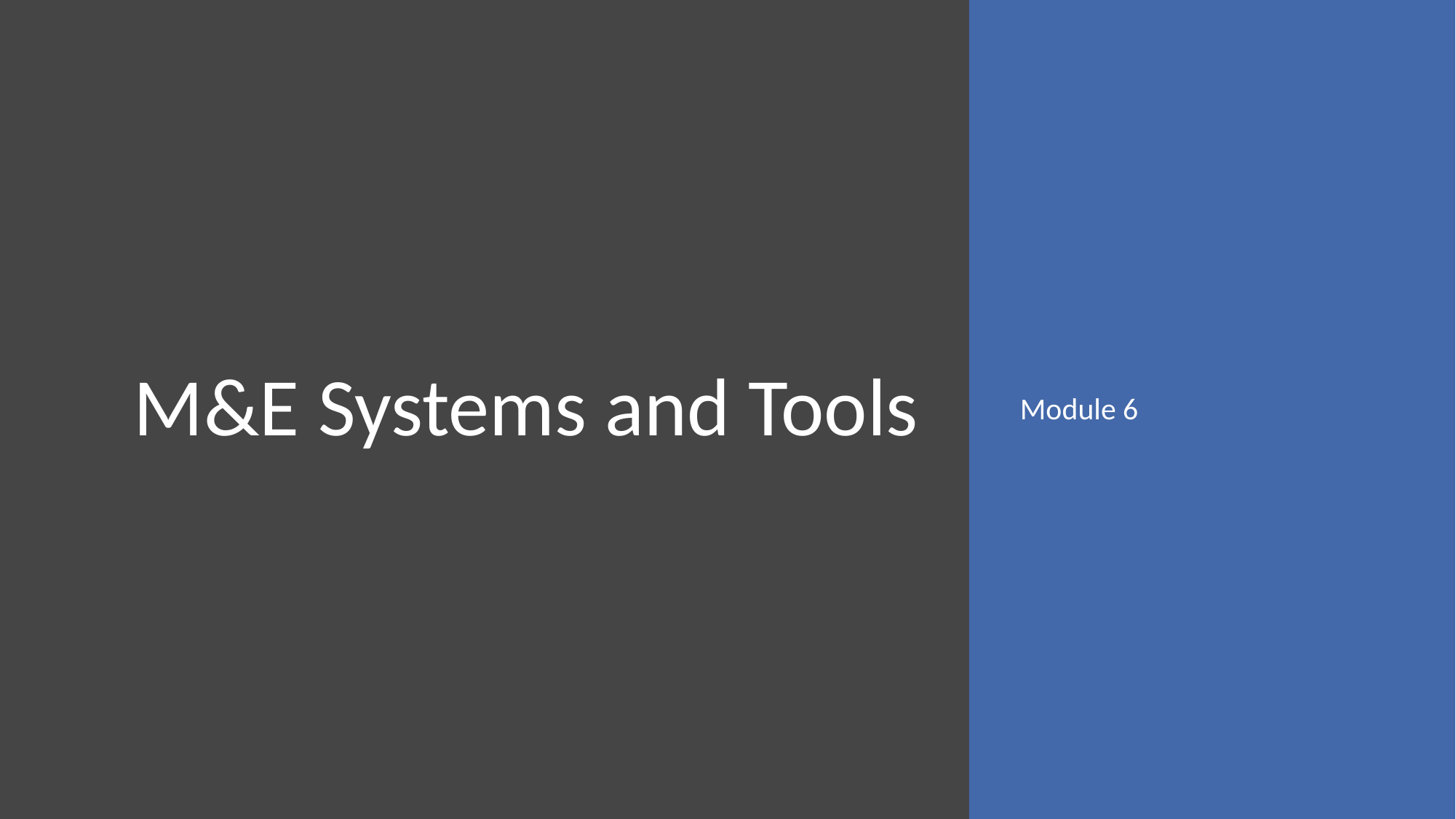

# M&E Systems and Tools
Module 6